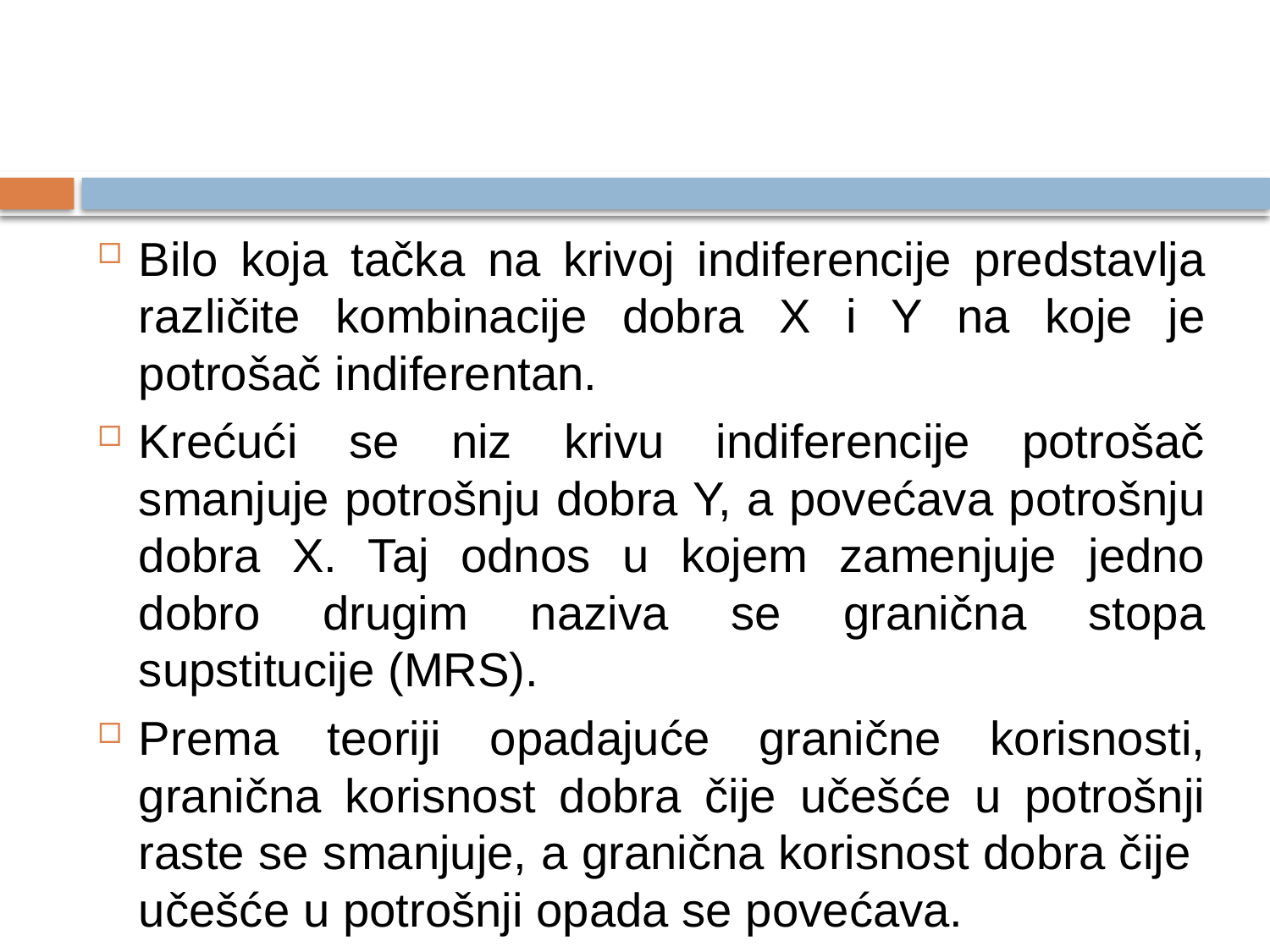

#
Bilo koja tačka na krivoj indiferencije predstavlja različite kombinacije dobra X i Y na koje je potrošač indiferentan.
Krećući se niz krivu indiferencije potrošač smanjuje potrošnju dobra Y, a povećava potrošnju dobra X. Taj odnos u kojem zamenjuje jedno dobro drugim naziva se granična stopa supstitucije (MRS).
Prema teoriji opadajuće granične korisnosti, granična korisnost dobra čije učešće u potrošnji raste se smanjuje, a granična korisnost dobra čije  učešće u potrošnji opada se povećava.